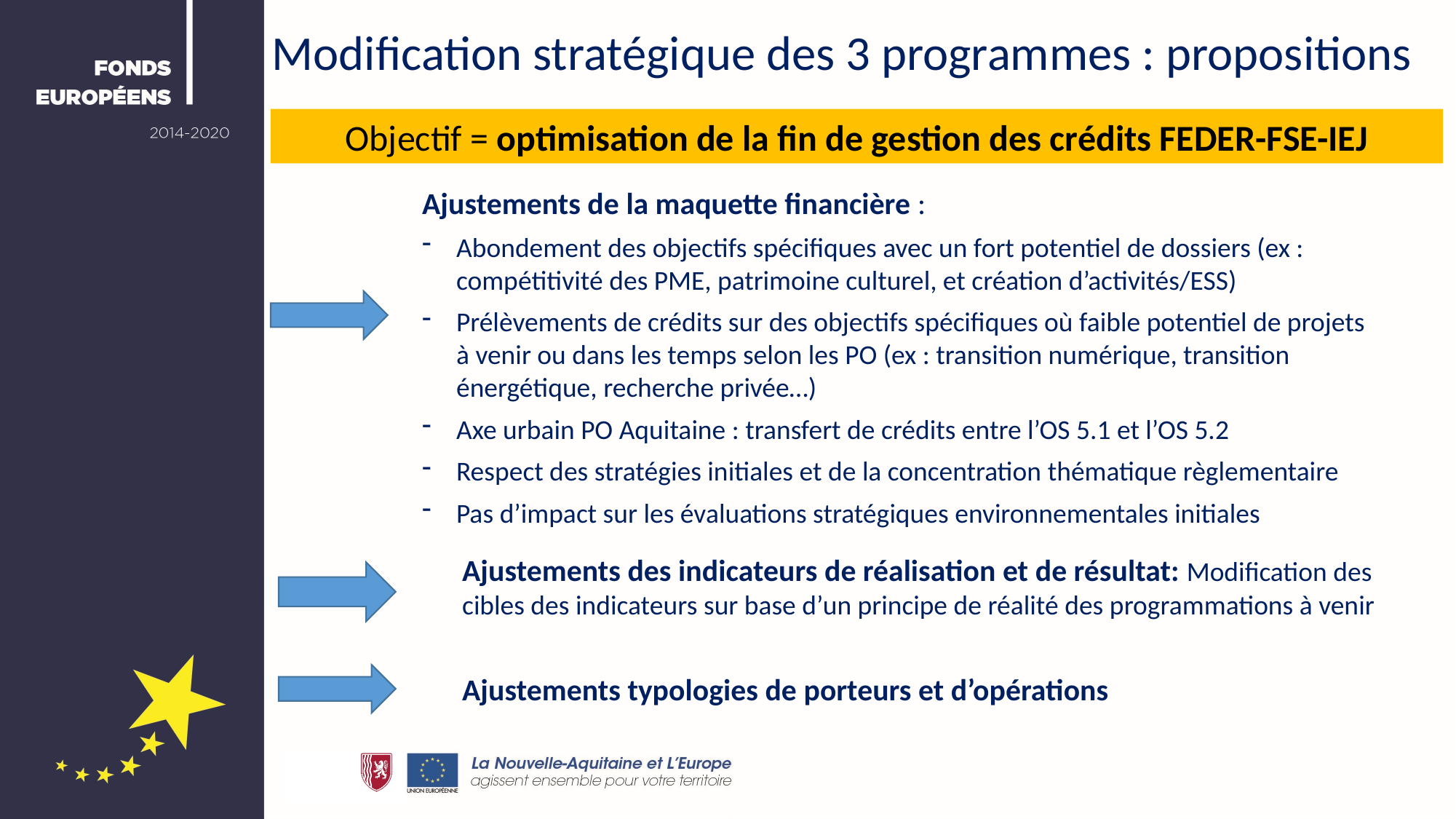

Modification stratégique des 3 programmes : propositions
Objectif = optimisation de la fin de gestion des crédits FEDER-FSE-IEJ
Ajustements de la maquette financière :
Abondement des objectifs spécifiques avec un fort potentiel de dossiers (ex : compétitivité des PME, patrimoine culturel, et création d’activités/ESS)
Prélèvements de crédits sur des objectifs spécifiques où faible potentiel de projets à venir ou dans les temps selon les PO (ex : transition numérique, transition énergétique, recherche privée…)
Axe urbain PO Aquitaine : transfert de crédits entre l’OS 5.1 et l’OS 5.2
Respect des stratégies initiales et de la concentration thématique règlementaire
Pas d’impact sur les évaluations stratégiques environnementales initiales

Ajustements des indicateurs de réalisation et de résultat: Modification des cibles des indicateurs sur base d’un principe de réalité des programmations à venir

Ajustements typologies de porteurs et d’opérations